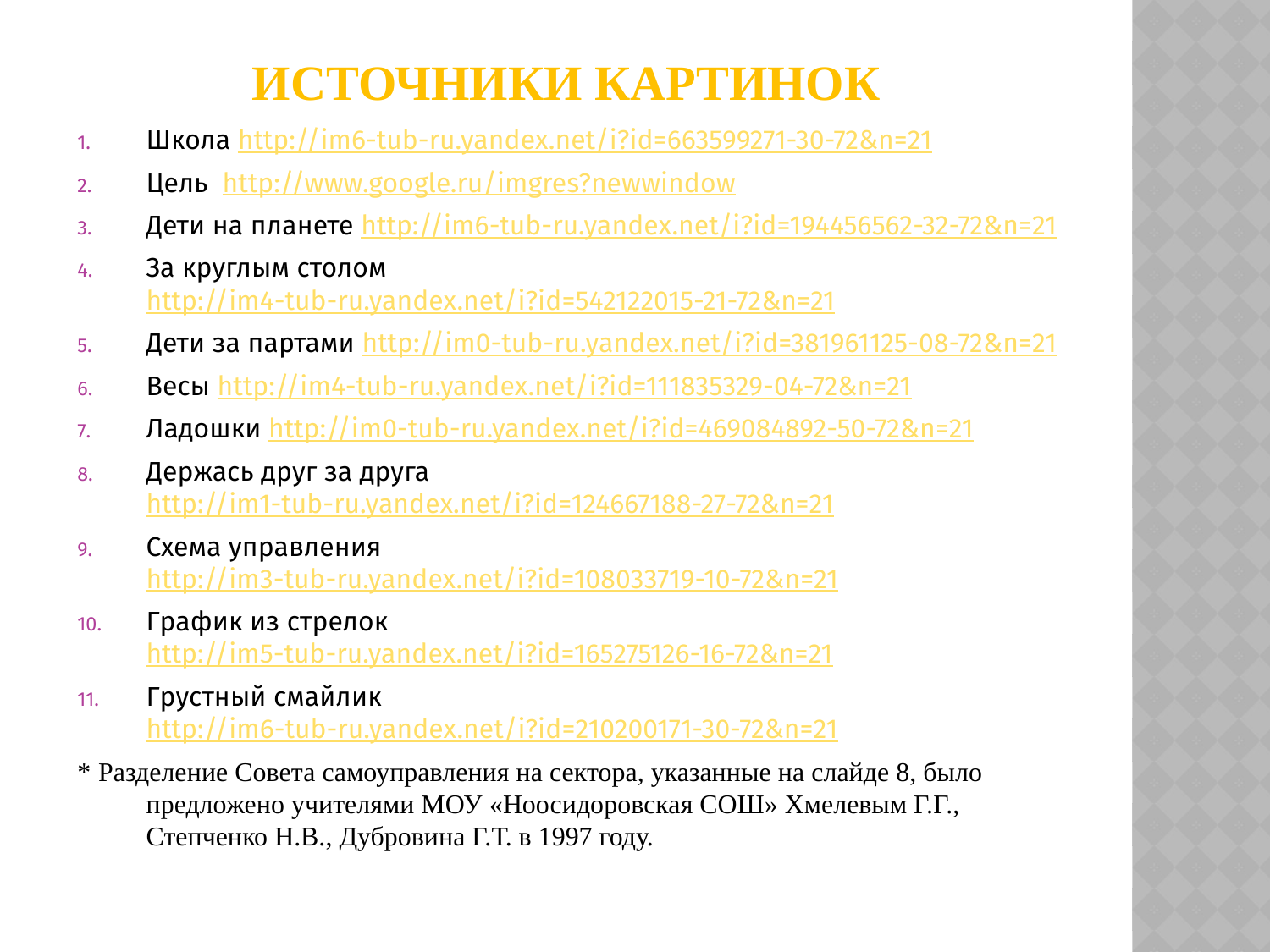

# Источники картинок
Школа http://im6-tub-ru.yandex.net/i?id=663599271-30-72&n=21
Цель  http://www.google.ru/imgres?newwindow
Дети на планете http://im6-tub-ru.yandex.net/i?id=194456562-32-72&n=21
За круглым столом http://im4-tub-ru.yandex.net/i?id=542122015-21-72&n=21
Дети за партами http://im0-tub-ru.yandex.net/i?id=381961125-08-72&n=21
Весы http://im4-tub-ru.yandex.net/i?id=111835329-04-72&n=21
Ладошки http://im0-tub-ru.yandex.net/i?id=469084892-50-72&n=21
Держась друг за друга http://im1-tub-ru.yandex.net/i?id=124667188-27-72&n=21
Схема управления http://im3-tub-ru.yandex.net/i?id=108033719-10-72&n=21
График из стрелок http://im5-tub-ru.yandex.net/i?id=165275126-16-72&n=21
Грустный смайлик http://im6-tub-ru.yandex.net/i?id=210200171-30-72&n=21
* Разделение Совета самоуправления на сектора, указанные на слайде 8, было предложено учителями МОУ «Ноосидоровская СОШ» Хмелевым Г.Г., Степченко Н.В., Дубровина Г.Т. в 1997 году.